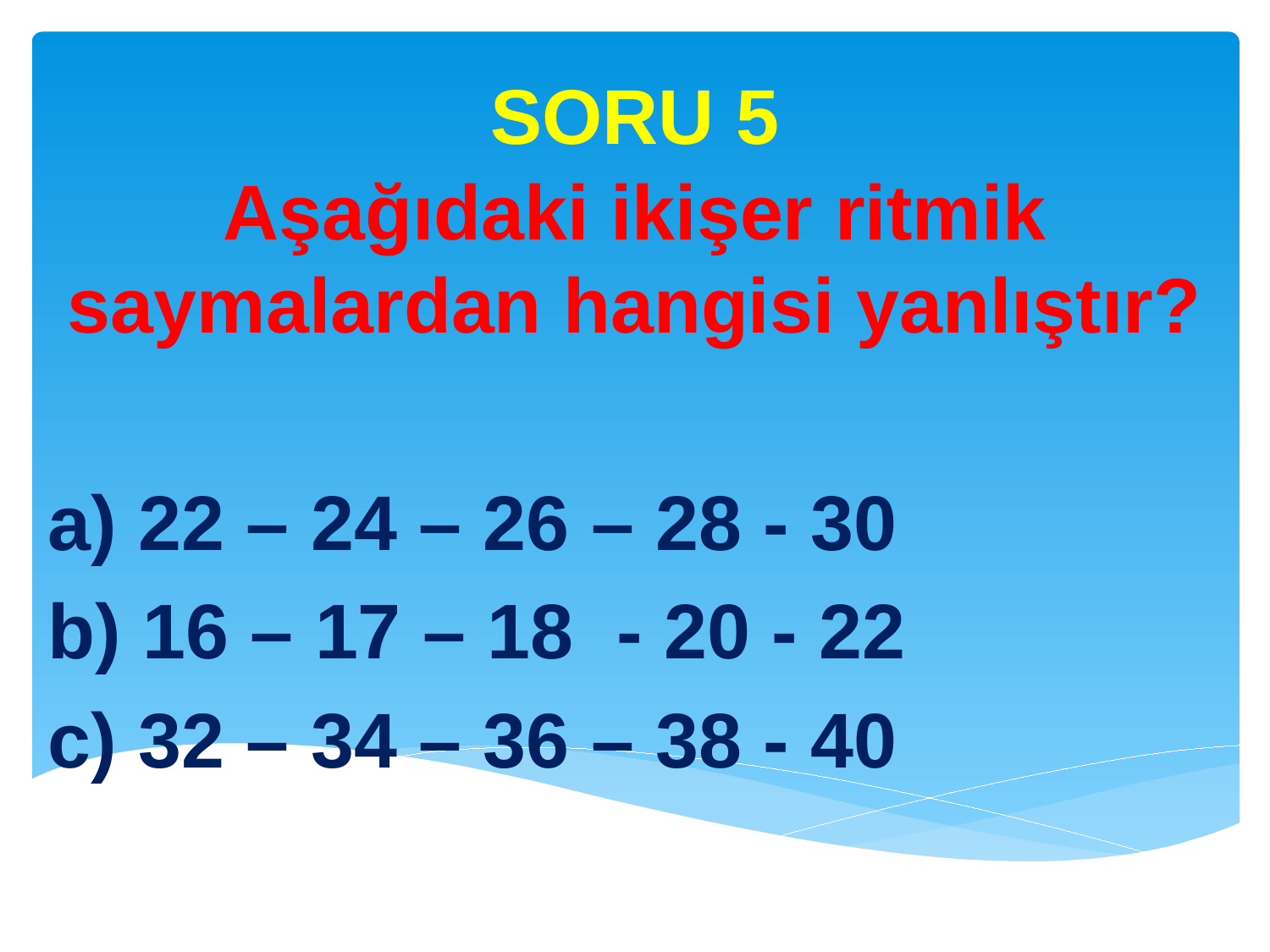

# SORU 5
Aşağıdaki ikişer ritmik saymalardan hangisi yanlıştır?

a) 22 – 24 – 26 – 28 - 30
b) 16 – 17 – 18  - 20 - 22
c) 32 – 34 – 36 – 38 - 40